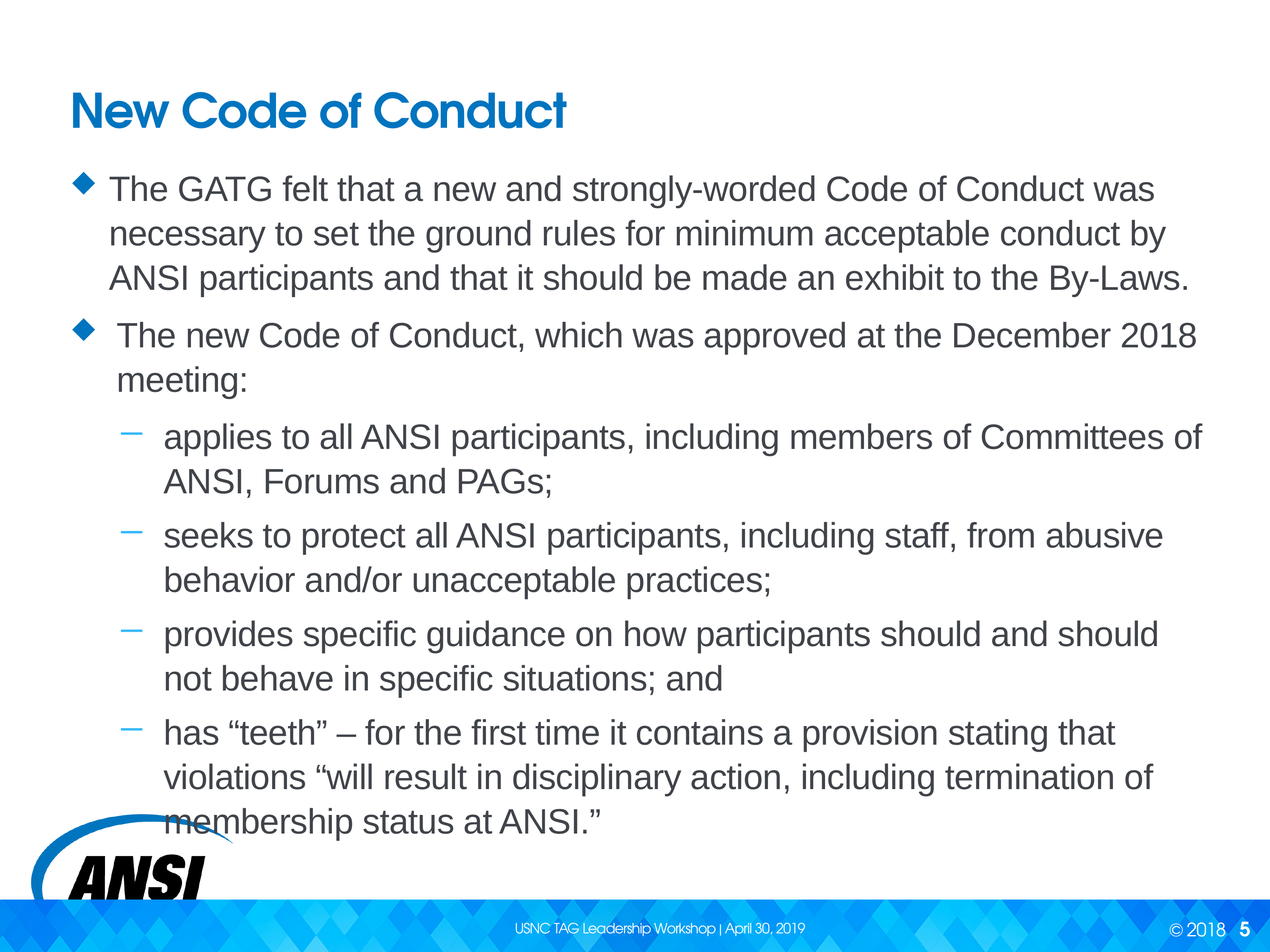

# New Code of Conduct
The GATG felt that a new and strongly-worded Code of Conduct was necessary to set the ground rules for minimum acceptable conduct by ANSI participants and that it should be made an exhibit to the By-Laws.
The new Code of Conduct, which was approved at the December 2018 meeting:
applies to all ANSI participants, including members of Committees of ANSI, Forums and PAGs;
seeks to protect all ANSI participants, including staff, from abusive behavior and/or unacceptable practices;
provides specific guidance on how participants should and should not behave in specific situations; and
has “teeth” – for the first time it contains a provision stating that violations “will result in disciplinary action, including termination of membership status at ANSI.”

USNC TAG Leadership Workshop | April 30, 2019
© 2018   5